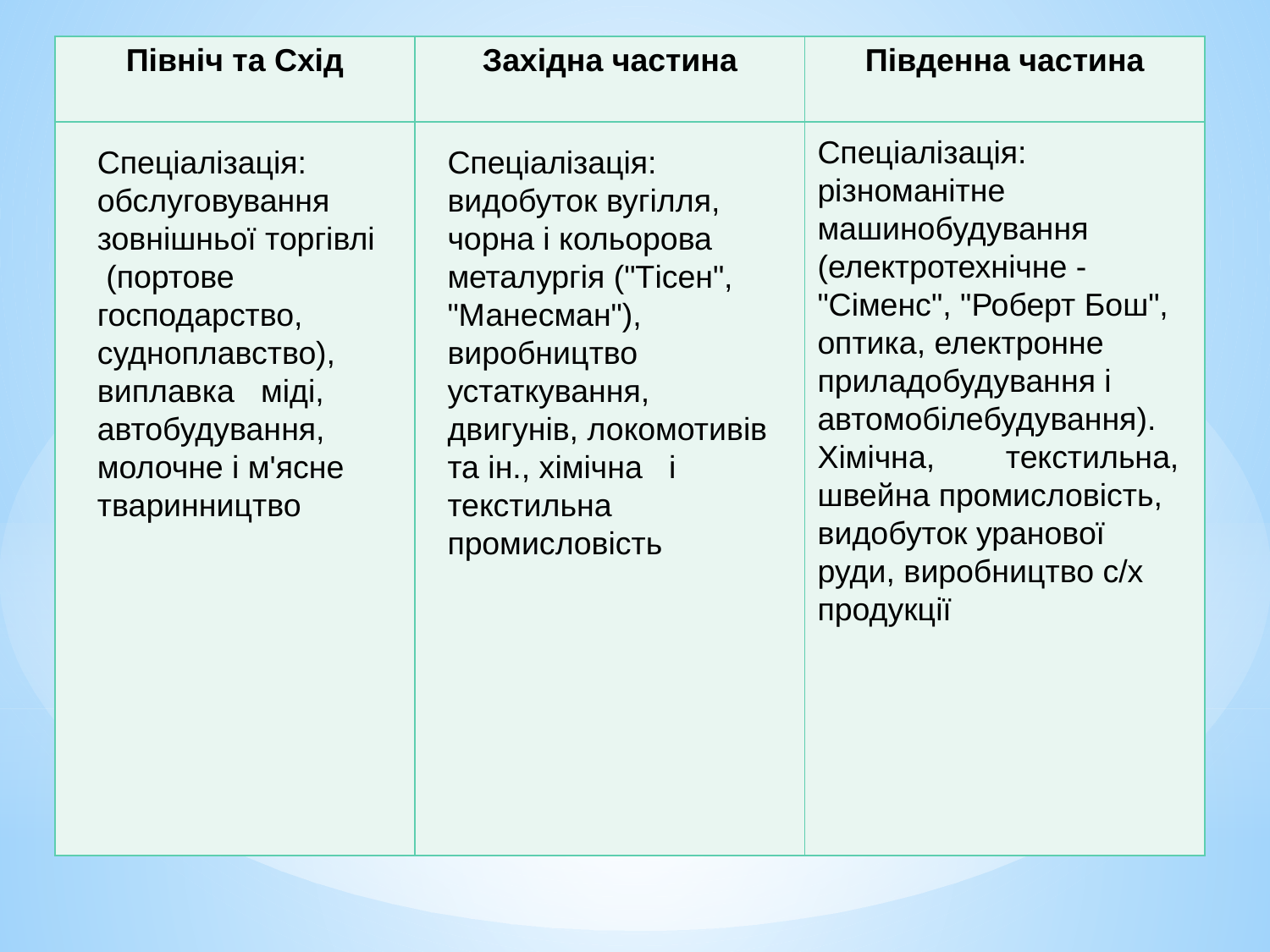

| Північ та Схід | Західна частина | Південна частина |
| --- | --- | --- |
|  |  |  |
Спеціалізація:    різноманітне    машинобудування   (електротехнічне - "Сіменс", "Роберт Бош", оптика, електронне   приладобудування і автомобілебудування).   Хімічна,        текстильна, швейна промисловість,  видобуток уранової руди, виробництво с/х продукції
Спеціалізація:      обслуговування   зовнішньої торгівлі      (портове господарство, судноплавство),   виплавка   міді, автобудування,   молочне і м'ясне тваринництво
Спеціалізація:   видобуток вугілля, чорна і кольорова металургія ("Тісен",      "Манесман"), виробництво  устаткування, двигунів, локомотивів та ін., хімічна   і   текстильна промисловість